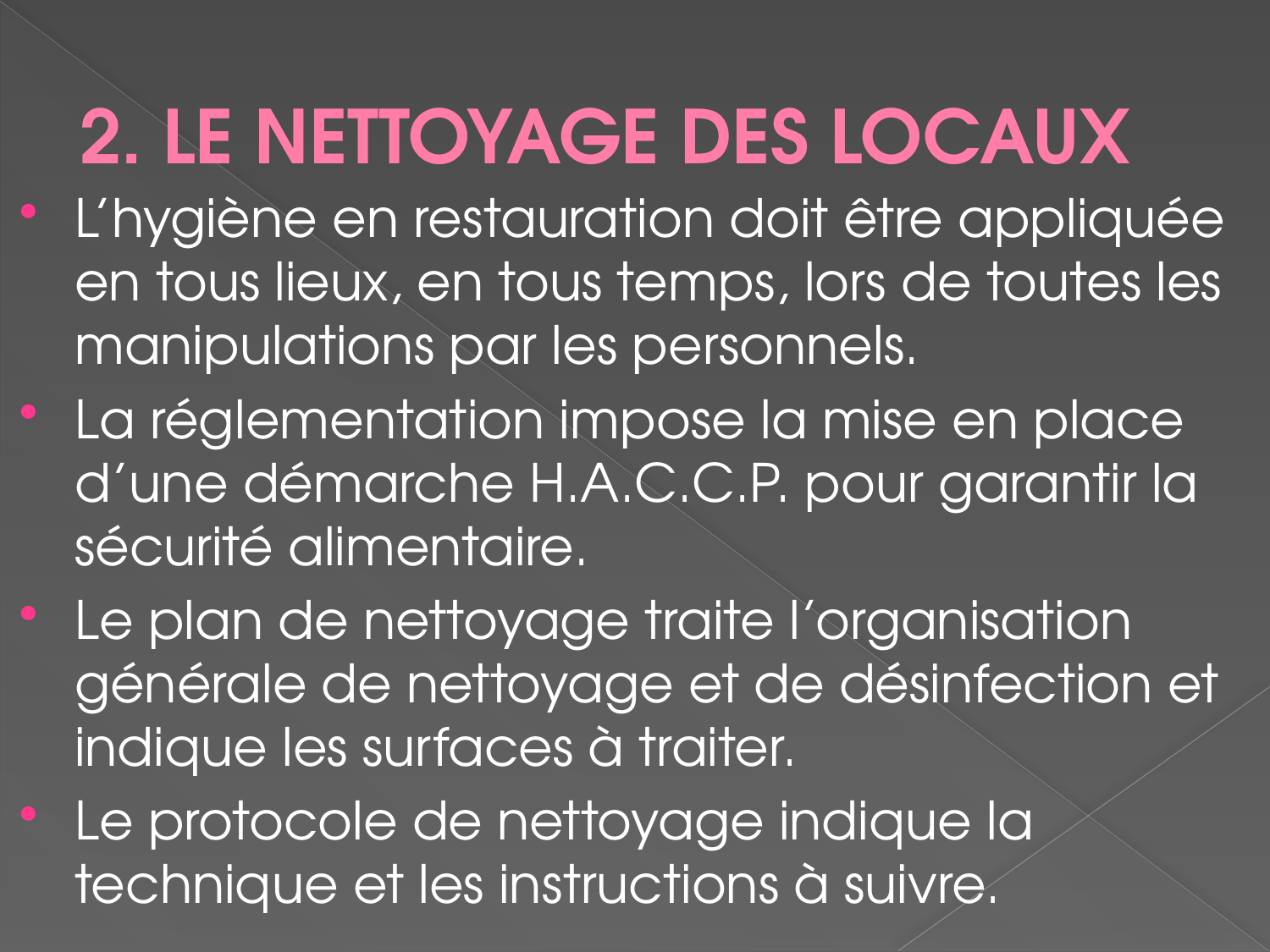

# 2. LE NETTOYAGE DES LOCAUX
L’hygiène en restauration doit être appliquée en tous lieux, en tous temps, lors de toutes les manipulations par les personnels.
La réglementation impose la mise en place d’une démarche H.A.C.C.P. pour garantir la sécurité alimentaire.
Le plan de nettoyage traite l’organisation générale de nettoyage et de désinfection et indique les surfaces à traiter.
Le protocole de nettoyage indique la technique et les instructions à suivre.